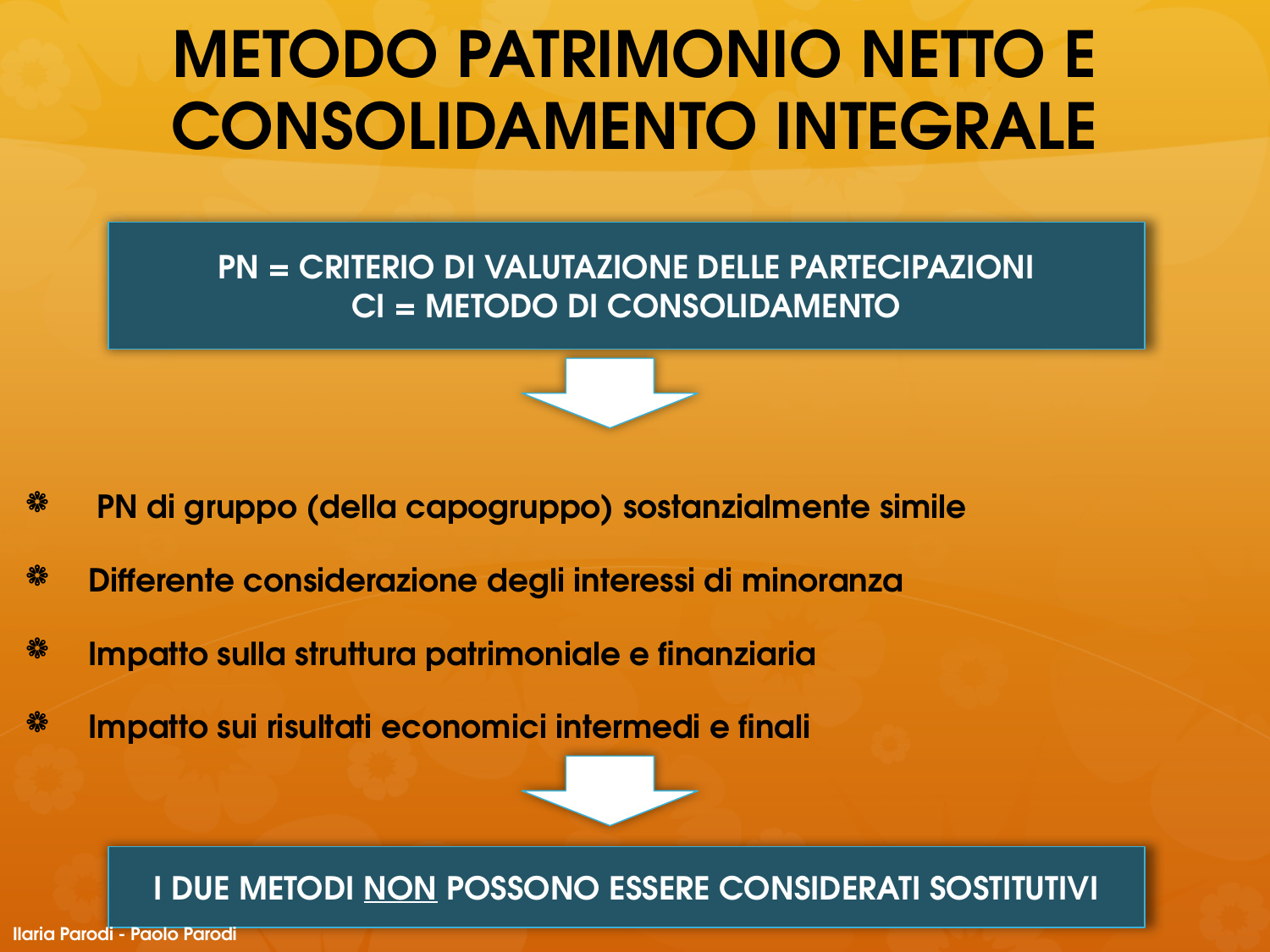

# METODO PATRIMONIO NETTO E CONSOLIDAMENTO INTEGRALE

 PN di gruppo (della capogruppo) sostanzialmente simile
Differente considerazione degli interessi di minoranza
Impatto sulla struttura patrimoniale e finanziaria
Impatto sui risultati economici intermedi e finali

PN = CRITERIO DI VALUTAZIONE DELLE PARTECIPAZIONI
CI = METODO DI CONSOLIDAMENTO

I DUE METODI NON POSSONO ESSERE CONSIDERATI SOSTITUTIVI
42
Ilaria Parodi - Paolo Parodi